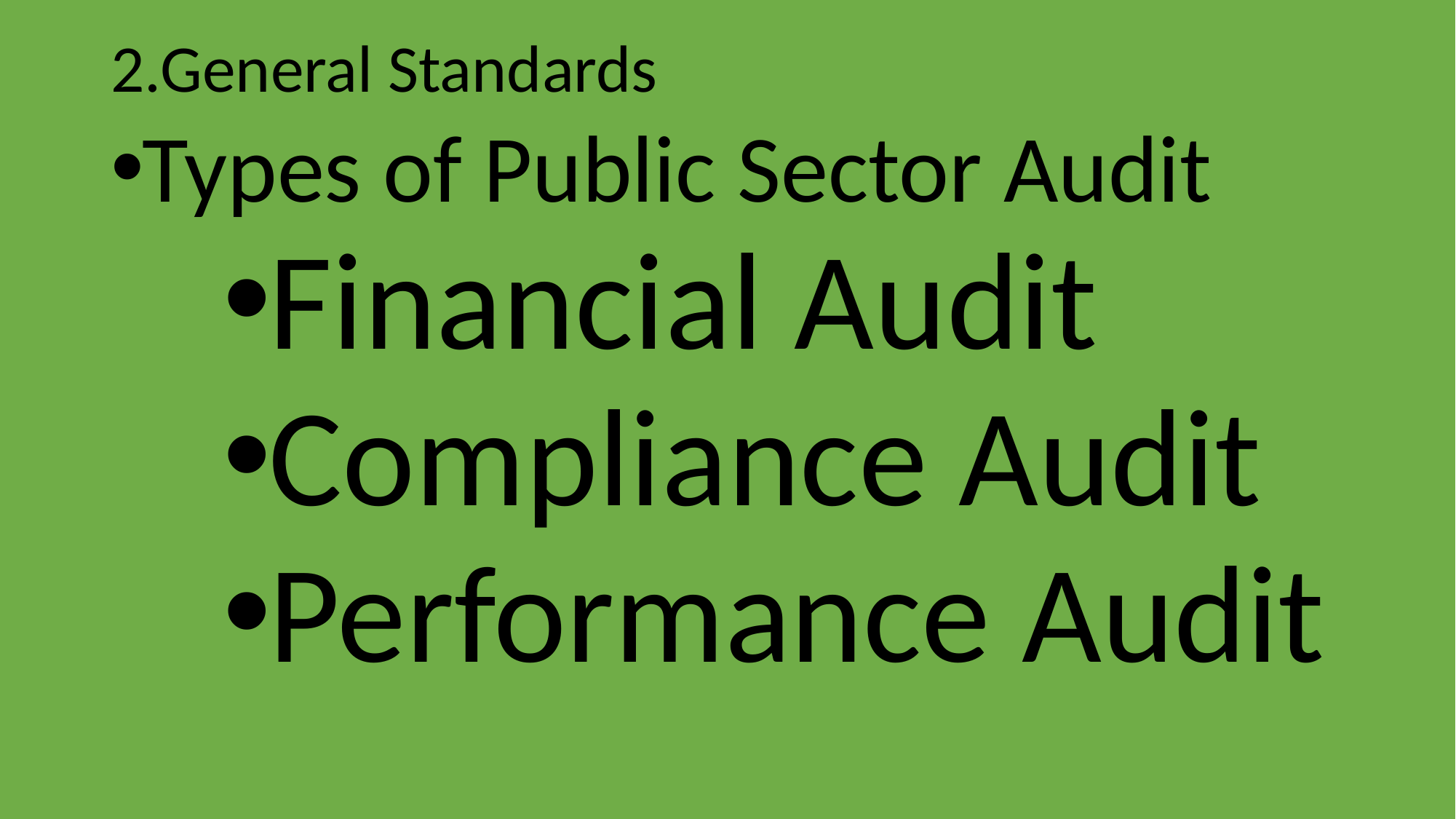

# 2.General Standards
Types of Public Sector Audit
Financial Audit
Compliance Audit
Performance Audit